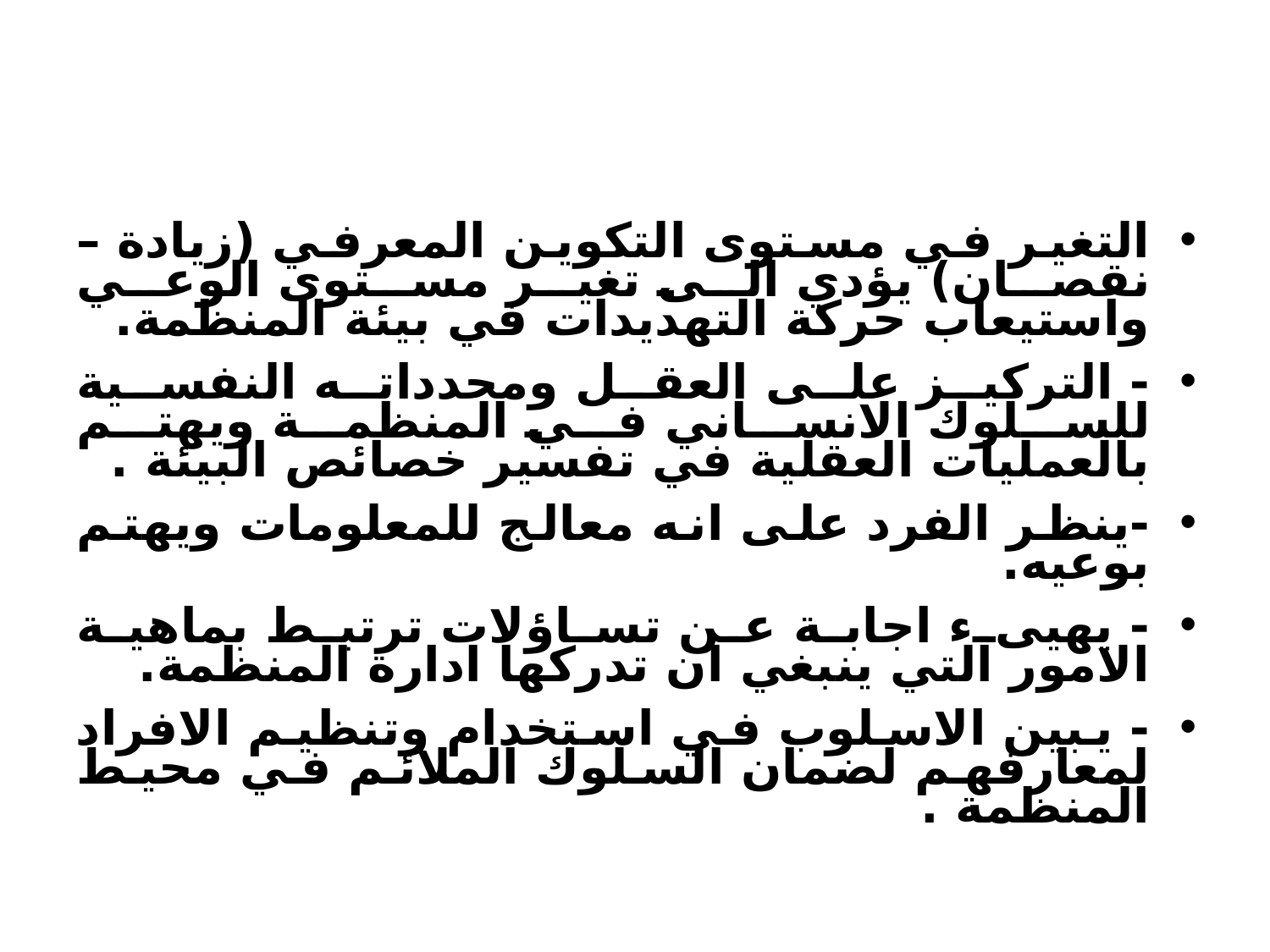

التغير في مستوى التكوين المعرفي (زيادة –نقصان) يؤدي الى تغير مستوى الوعي واستيعاب حركة التهديدات في بيئة المنظمة.
- التركيز على العقل ومحدداته النفسية للسلوك الانساني في المنظمة ويهتم بالعمليات العقلية في تفسير خصائص البيئة .
-ينظر الفرد على انه معالج للمعلومات ويهتم بوعيه.
- يهيىء اجابة عن تساؤلات ترتبط بماهية الامور التي ينبغي ان تدركها ادارة المنظمة.
- يبين الاسلوب في استخدام وتنظيم الافراد لمعارفهم لضمان السلوك الملائم في محيط المنظمة .